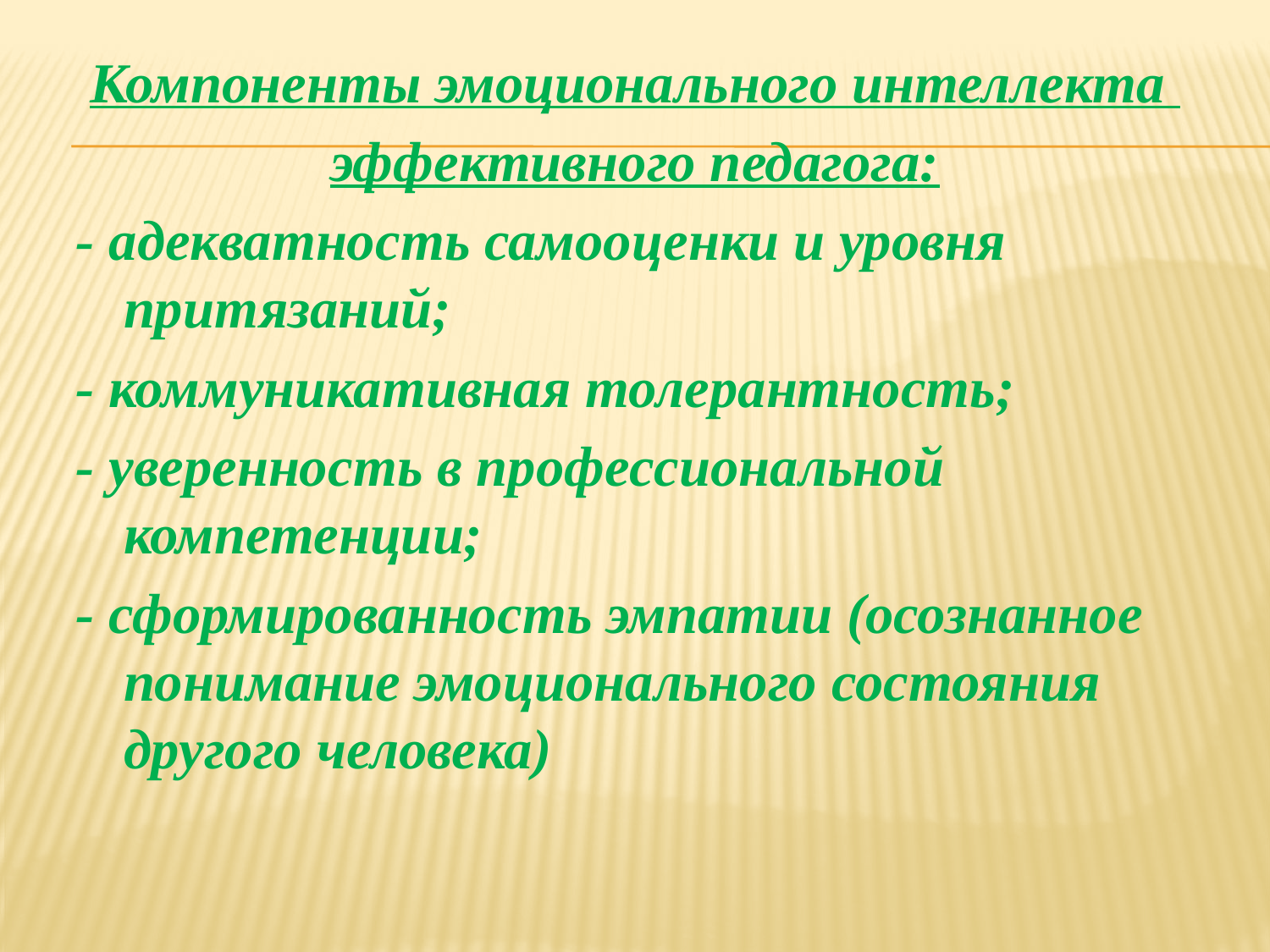

Компоненты эмоционального интеллекта
эффективного педагога:
- адекватность самооценки и уровня притязаний;
- коммуникативная толерантность;
- уверенность в профессиональной компетенции;
- сформированность эмпатии (осознанное понимание эмоционального состояния другого человека)